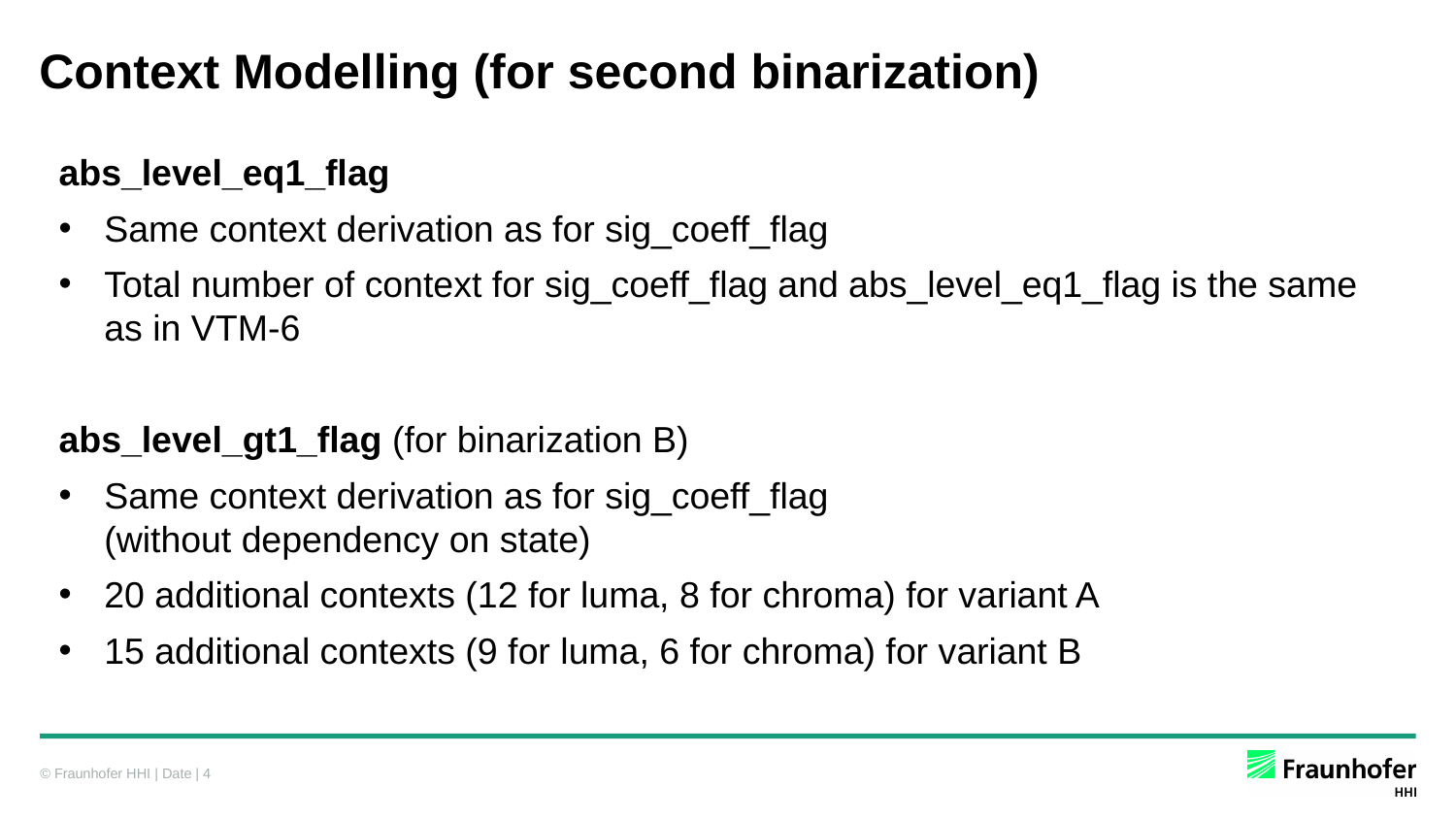

# Context Modelling (for second binarization)
abs_level_eq1_flag
Same context derivation as for sig_coeff_flag
Total number of context for sig_coeff_flag and abs_level_eq1_flag is the same as in VTM-6

abs_level_gt1_flag (for binarization B)
Same context derivation as for sig_coeff_flag
(without dependency on state)
20 additional contexts (12 for luma, 8 for chroma) for variant A
15 additional contexts (9 for luma, 6 for chroma) for variant B